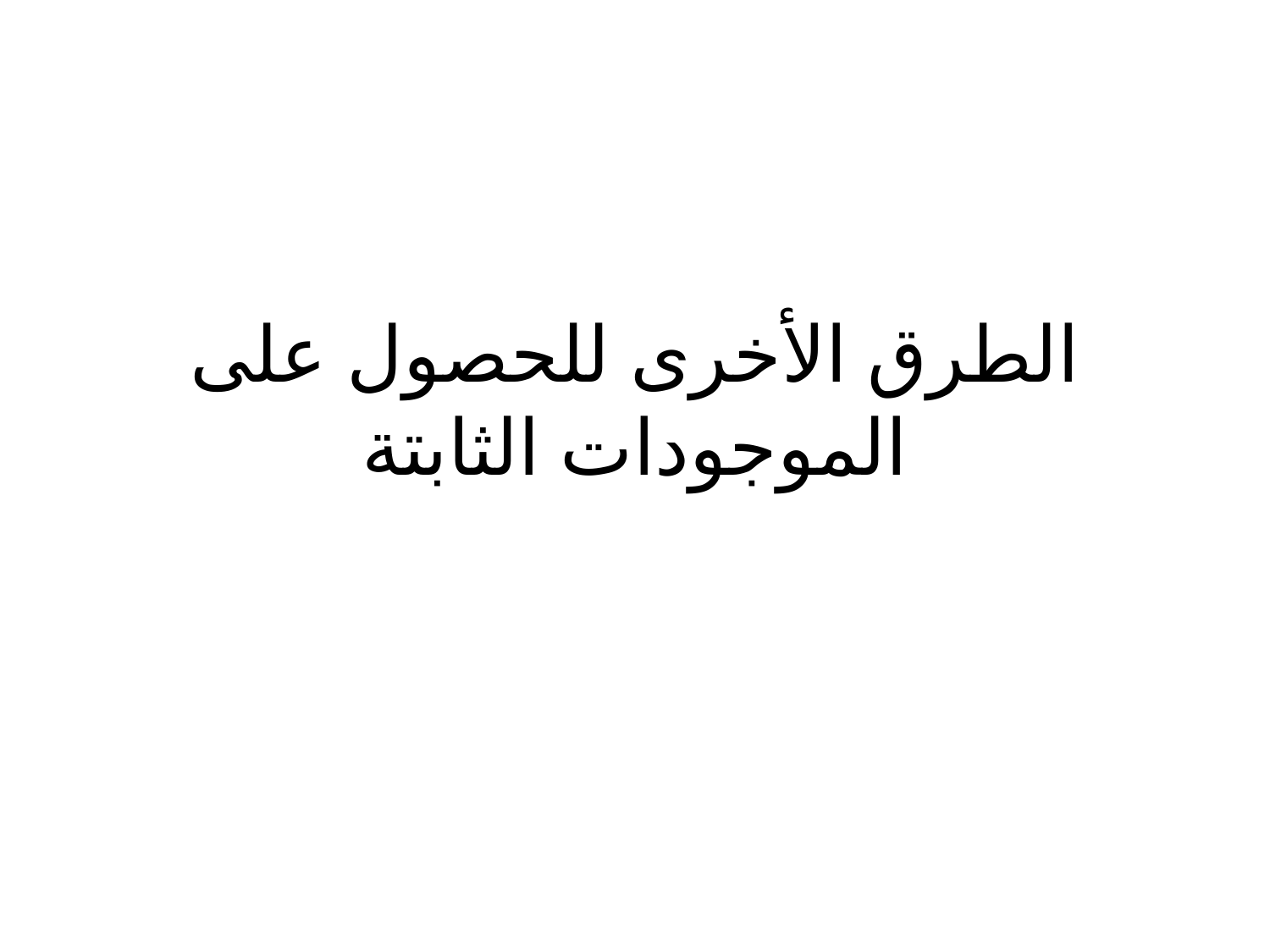

# الطرق الأخرى للحصول على الموجودات الثابتة